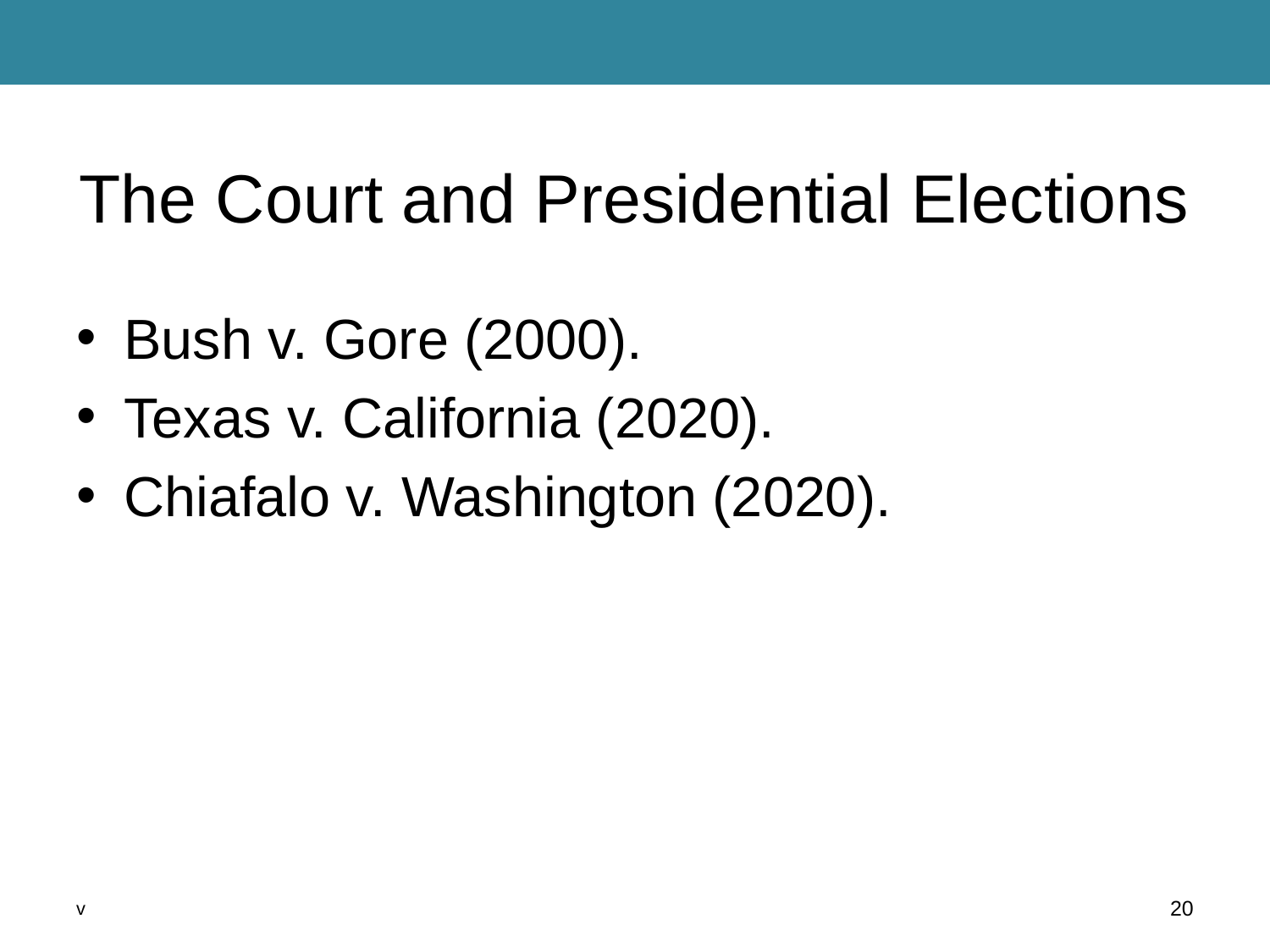

# The Court and Presidential Elections
Bush v. Gore (2000).
Texas v. California (2020).
Chiafalo v. Washington (2020).
v
20